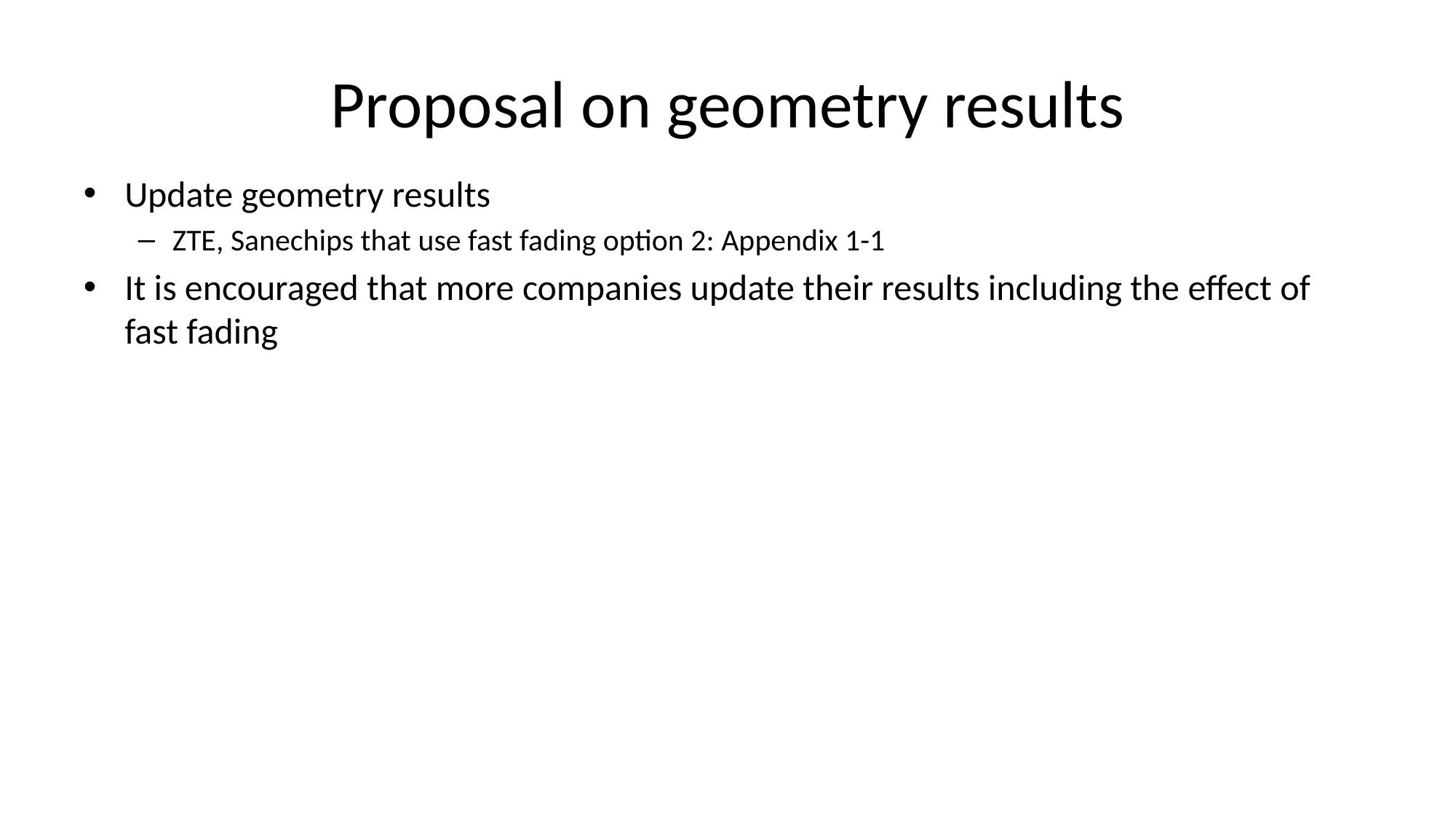

# Proposal on geometry results
Update geometry results
ZTE, Sanechips that use fast fading option 2: Appendix 1-1
It is encouraged that more companies update their results including the effect of fast fading